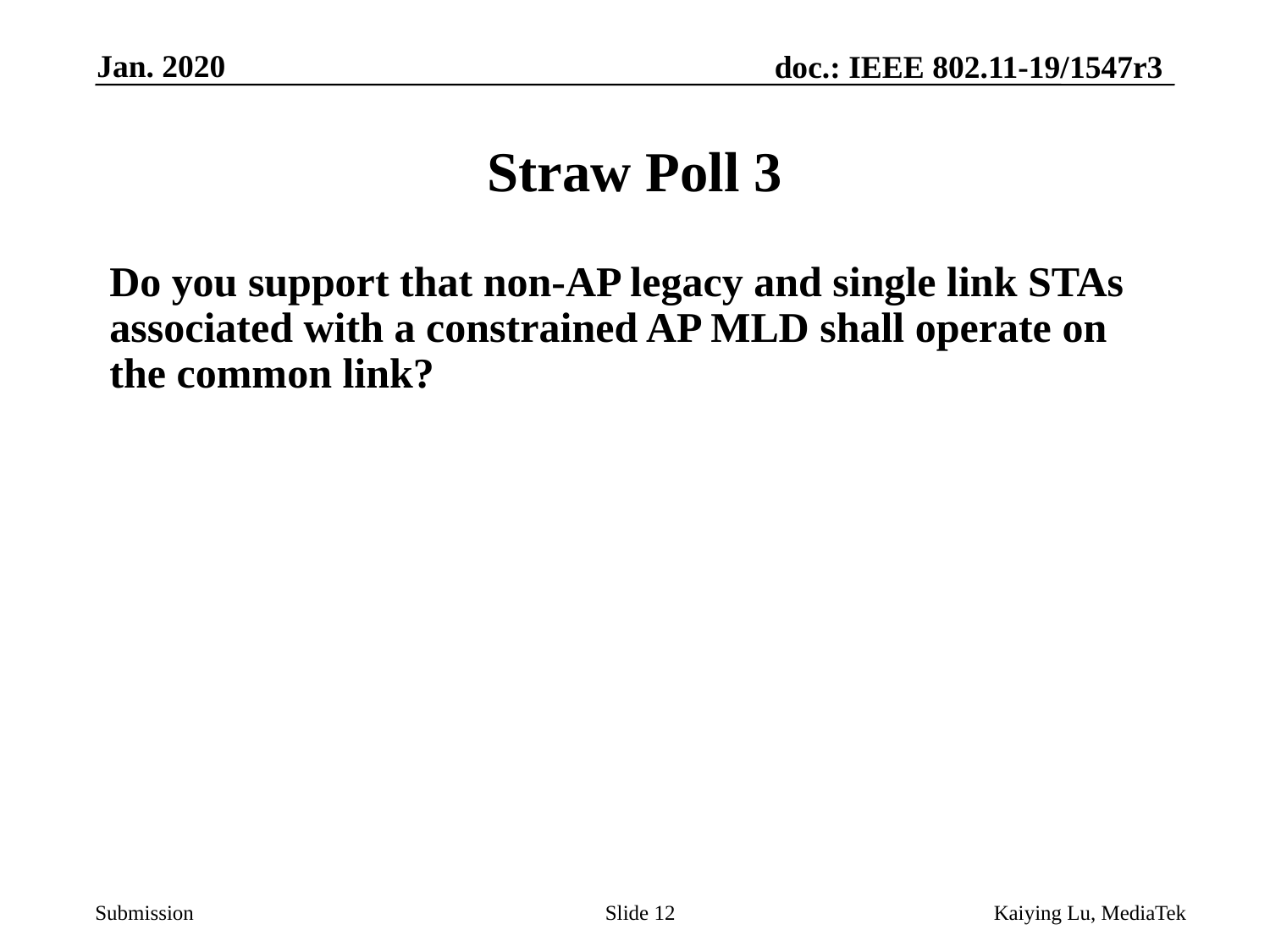

Jan. 2020
# Straw Poll 3
Do you support that non-AP legacy and single link STAs associated with a constrained AP MLD shall operate on the common link?

Slide 12
Kaiying Lu, MediaTek